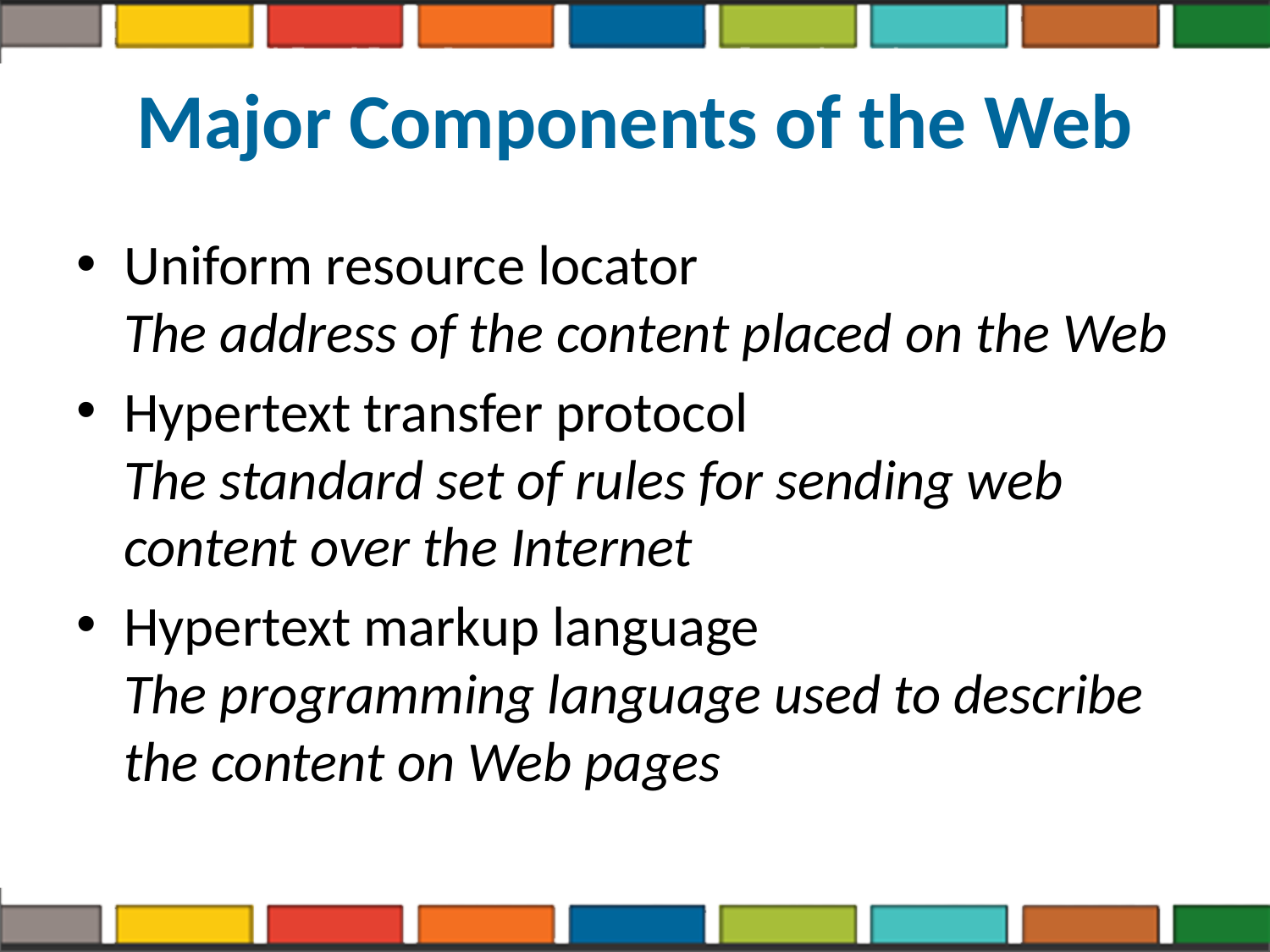

# Major Components of the Web
Uniform resource locator
The address of the content placed on the Web
Hypertext transfer protocol
The standard set of rules for sending web content over the Internet
Hypertext markup language
The programming language used to describe the content on Web pages